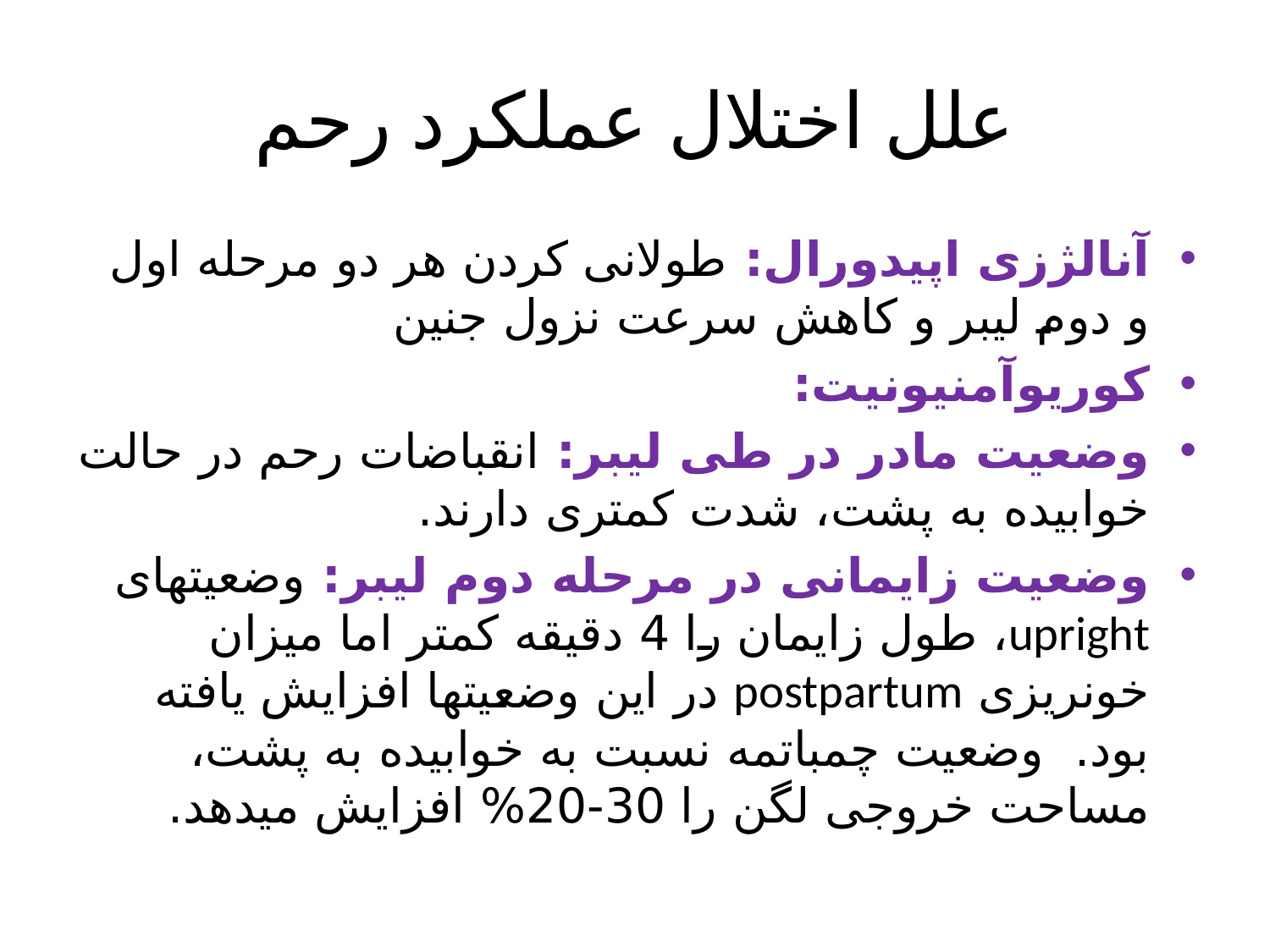

# علل اختلال عملکرد رحم
آنالژزی اپیدورال: طولانی کردن هر دو مرحله اول و دوم لیبر و کاهش سرعت نزول جنین
کوریوآمنیونیت:
وضعیت مادر در طی لیبر: انقباضات رحم در حالت خوابیده به پشت، شدت کمتری دارند.
وضعیت زایمانی در مرحله دوم لیبر: وضعیتهای upright، طول زایمان را 4 دقیقه کمتر اما میزان خونریزی postpartum در این وضعیتها افزایش یافته بود.  وضعیت چمباتمه نسبت به خوابیده به پشت، مساحت خروجی لگن را 30-20% افزایش میدهد.